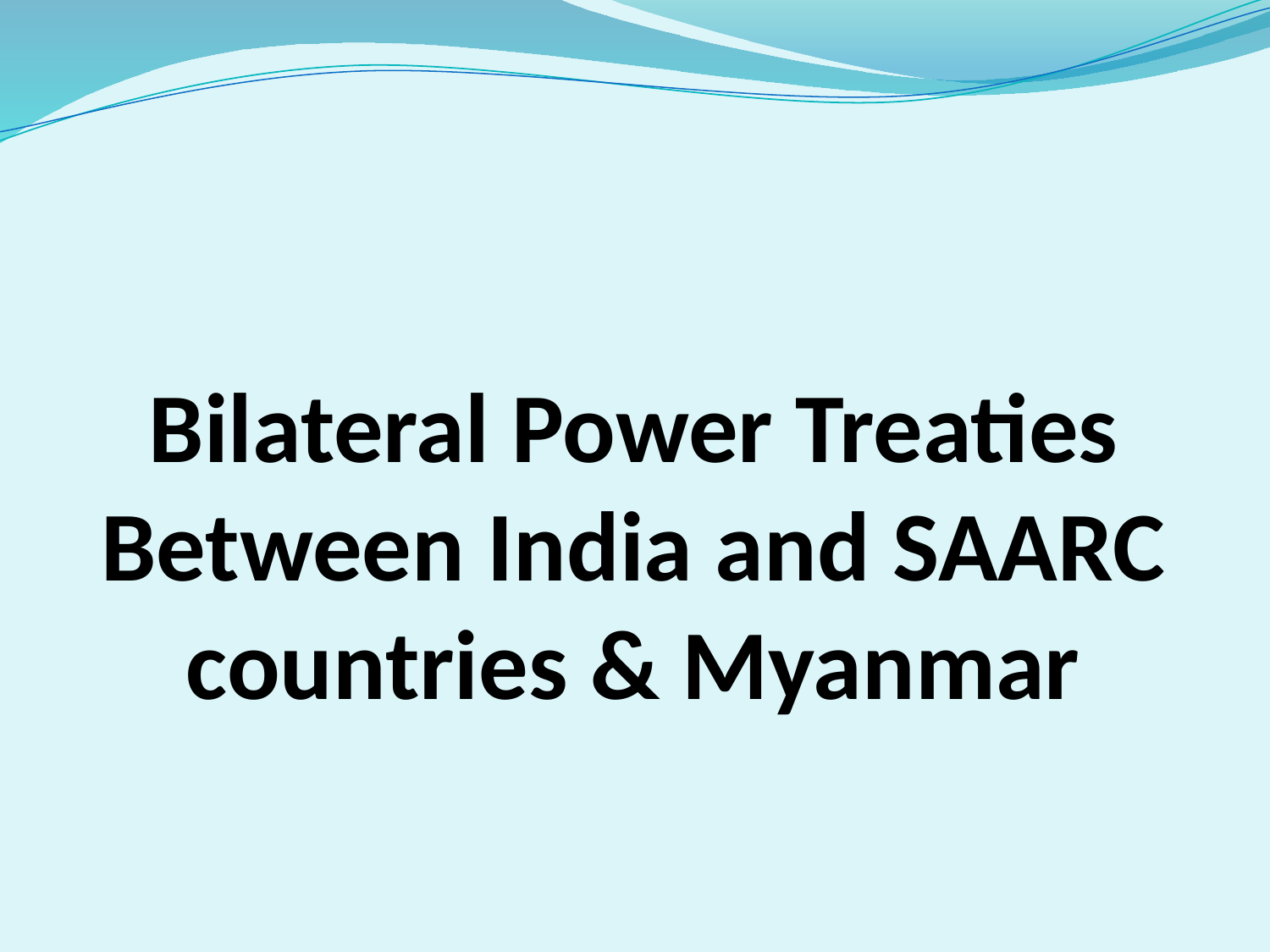

# Bilateral Power Treaties Between India and SAARC countries & Myanmar